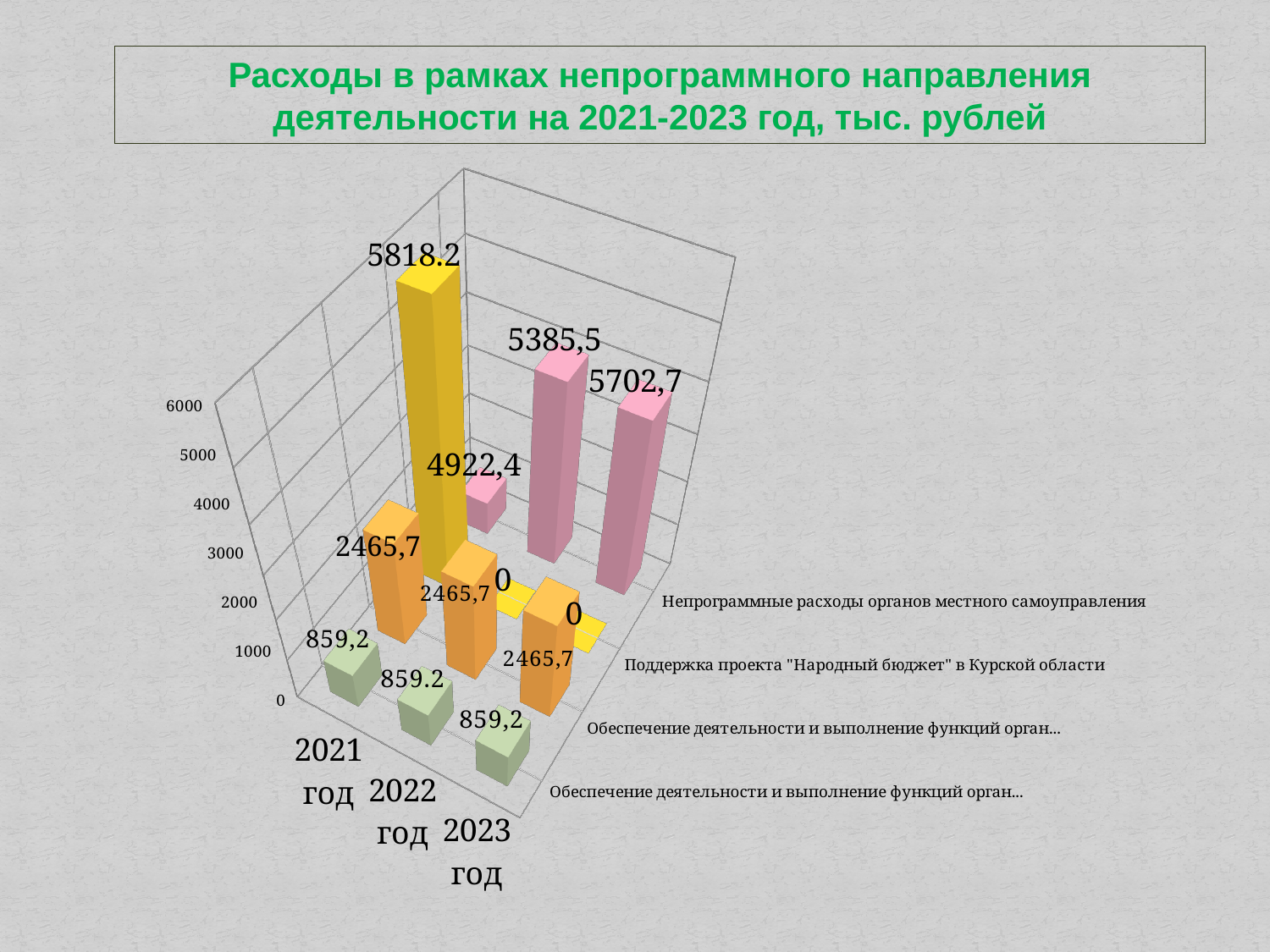

Расходы в рамках непрограммного направления деятельности на 2021-2023 год, тыс. рублей

[unsupported chart]